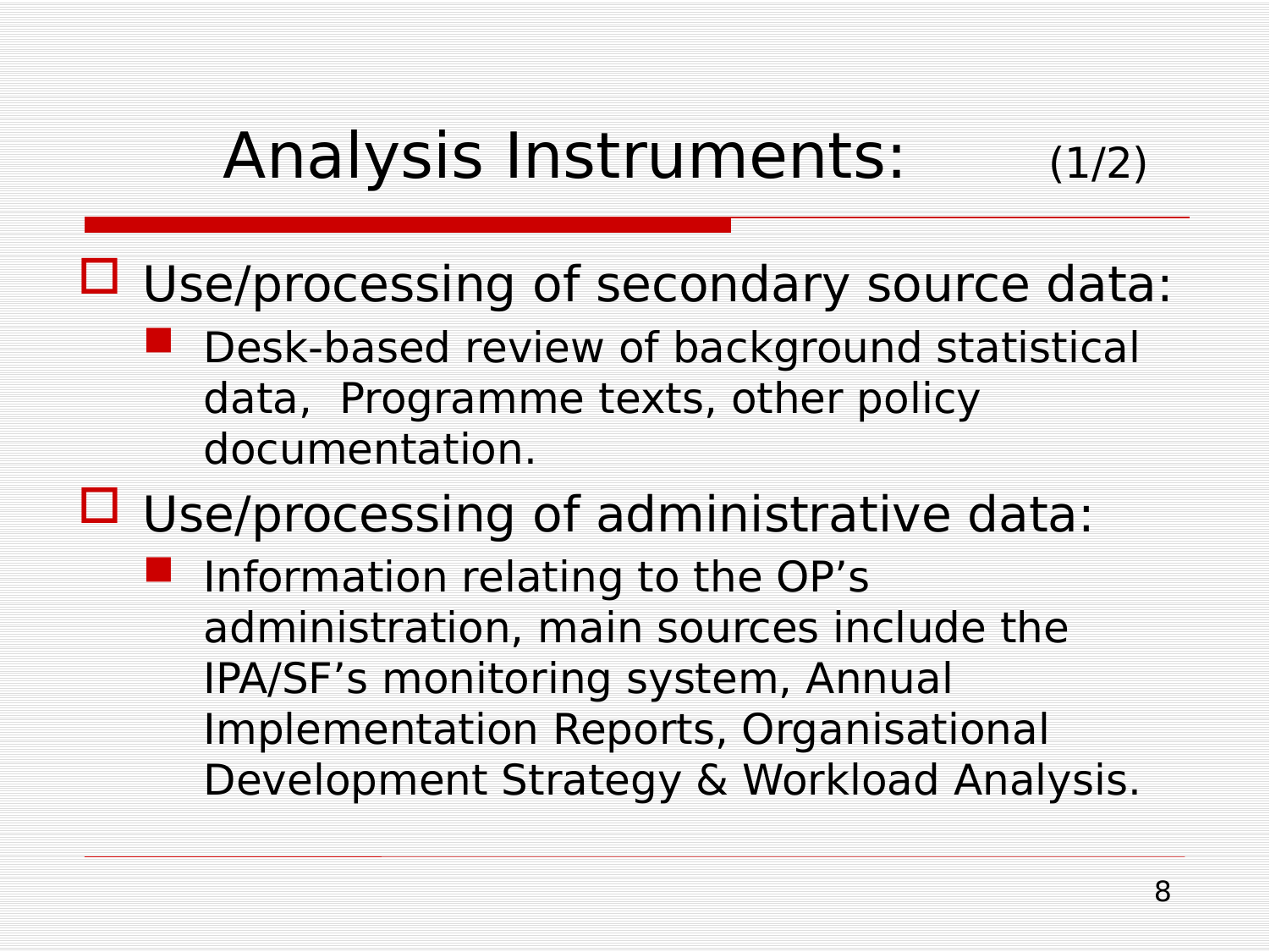

# Analysis Instruments:       (1/2)
Use/processing of secondary source data:
Desk-based review of background statistical data,  Programme texts, other policy documentation.
Use/processing of administrative data:
Information relating to the OP’s administration, main sources include the IPA/SF’s monitoring system, Annual Implementation Reports, Organisational Development Strategy & Workload Analysis.
8